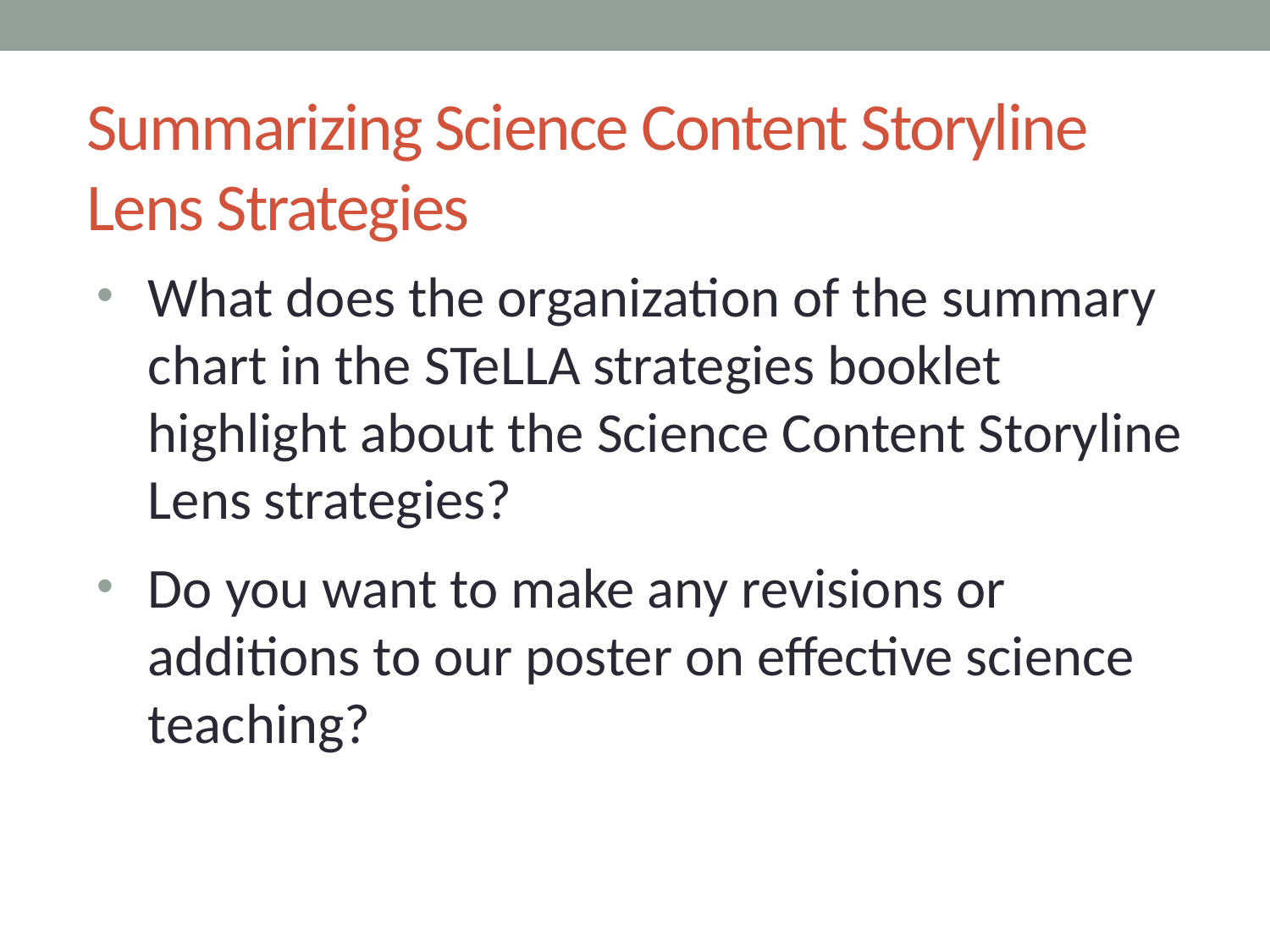

# Summarizing Science Content Storyline Lens Strategies
What does the organization of the summary chart in the STeLLA strategies booklet highlight about the Science Content Storyline Lens strategies?
Do you want to make any revisions or additions to our poster on effective science teaching?